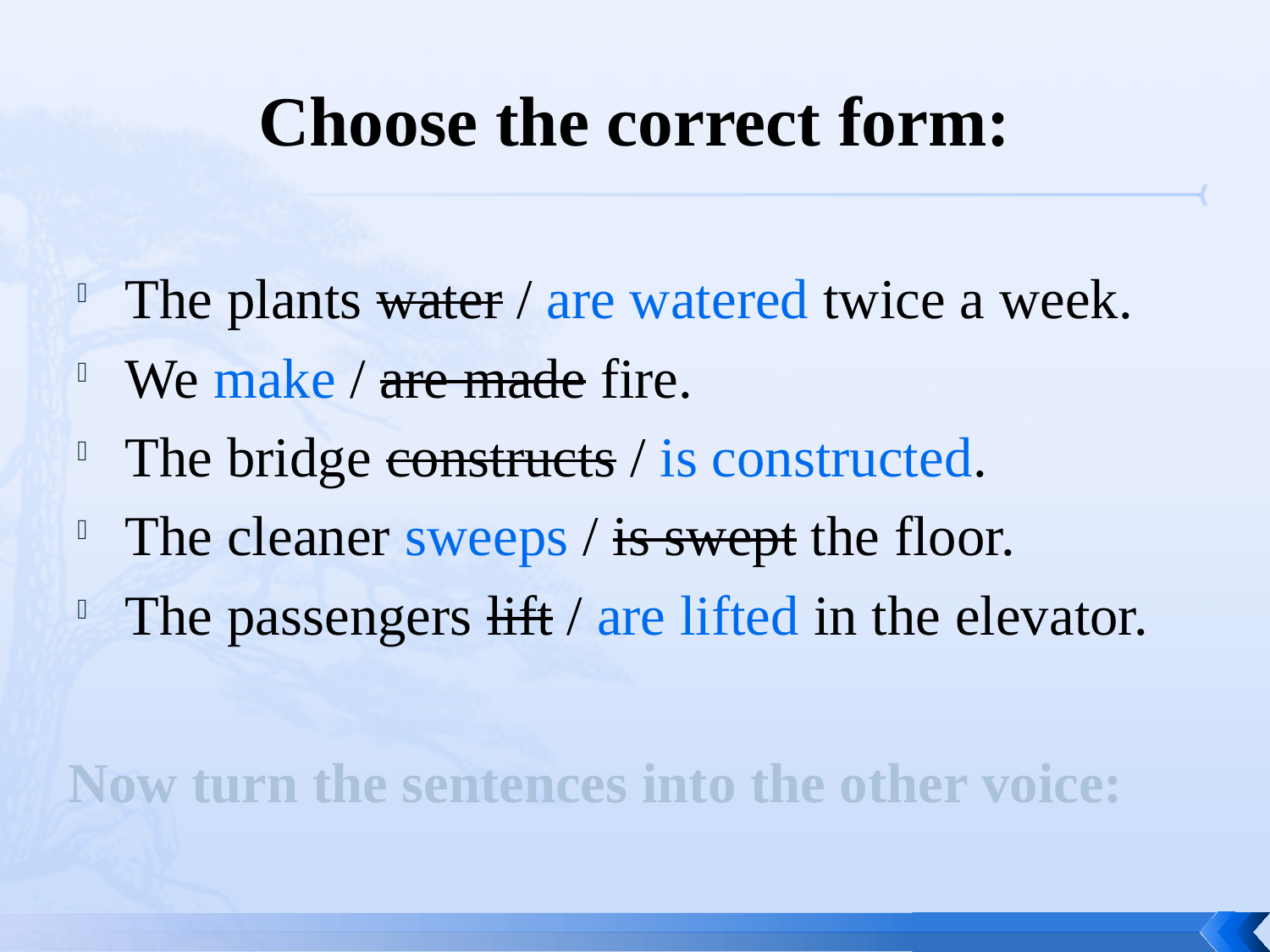

# Choose the correct form:
The plants water / are watered twice a week.
We make / are made fire.
The bridge constructs / is constructed.
The cleaner sweeps / is swept the floor.
The passengers lift / are lifted in the elevator.
| Now turn the sentences into the other voice: |
| --- |